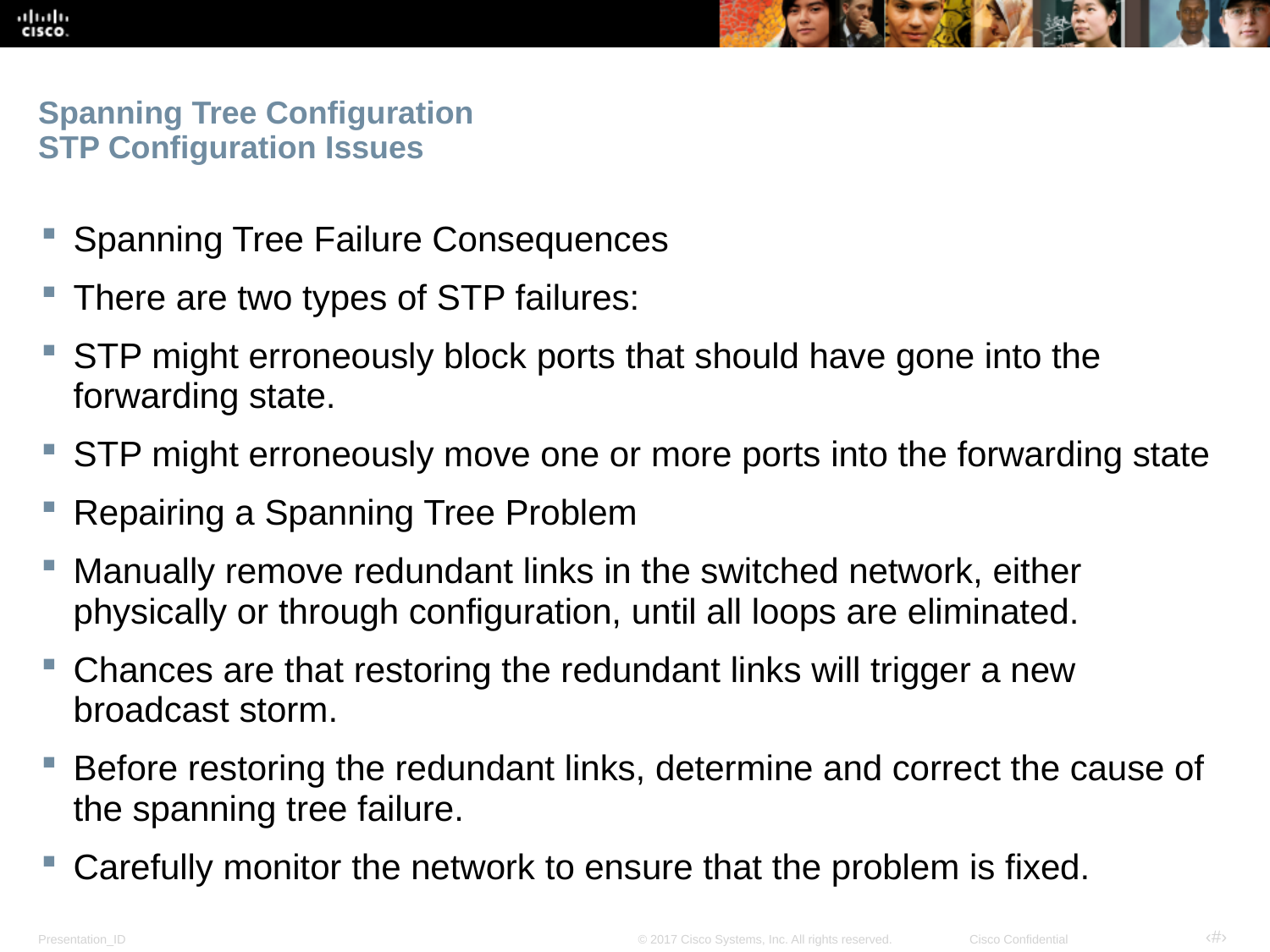

# Spanning Tree Configuration STP Configuration Issues
Spanning Tree Failure Consequences
There are two types of STP failures:
STP might erroneously block ports that should have gone into the forwarding state.
STP might erroneously move one or more ports into the forwarding state
Repairing a Spanning Tree Problem
Manually remove redundant links in the switched network, either physically or through configuration, until all loops are eliminated.
Chances are that restoring the redundant links will trigger a new broadcast storm.
Before restoring the redundant links, determine and correct the cause of the spanning tree failure.
Carefully monitor the network to ensure that the problem is fixed.